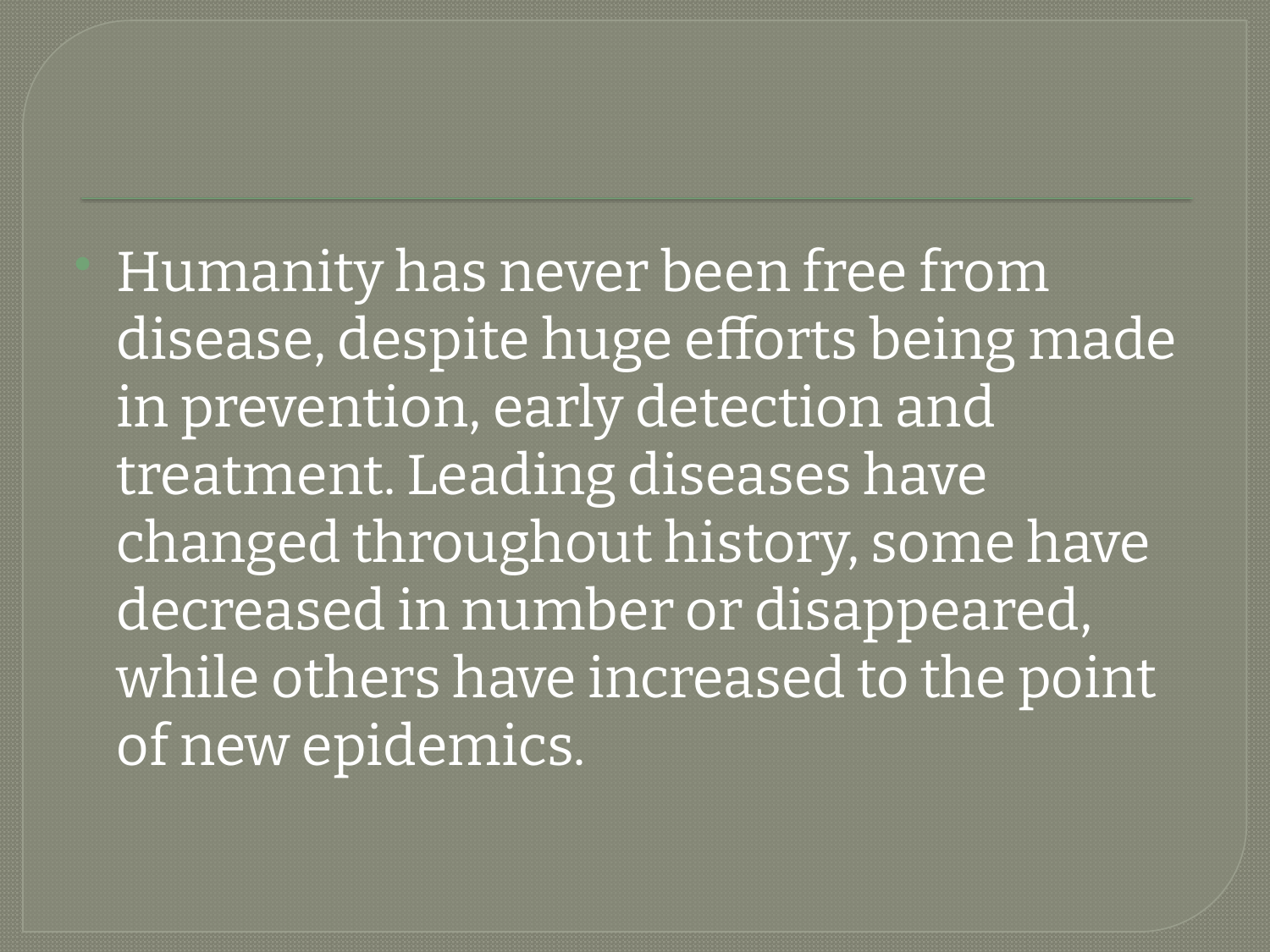

#
Humanity has never been free from disease, despite huge efforts being made in prevention, early detection and treatment. Leading diseases have changed throughout history, some have decreased in number or disappeared, while others have increased to the point of new epidemics.